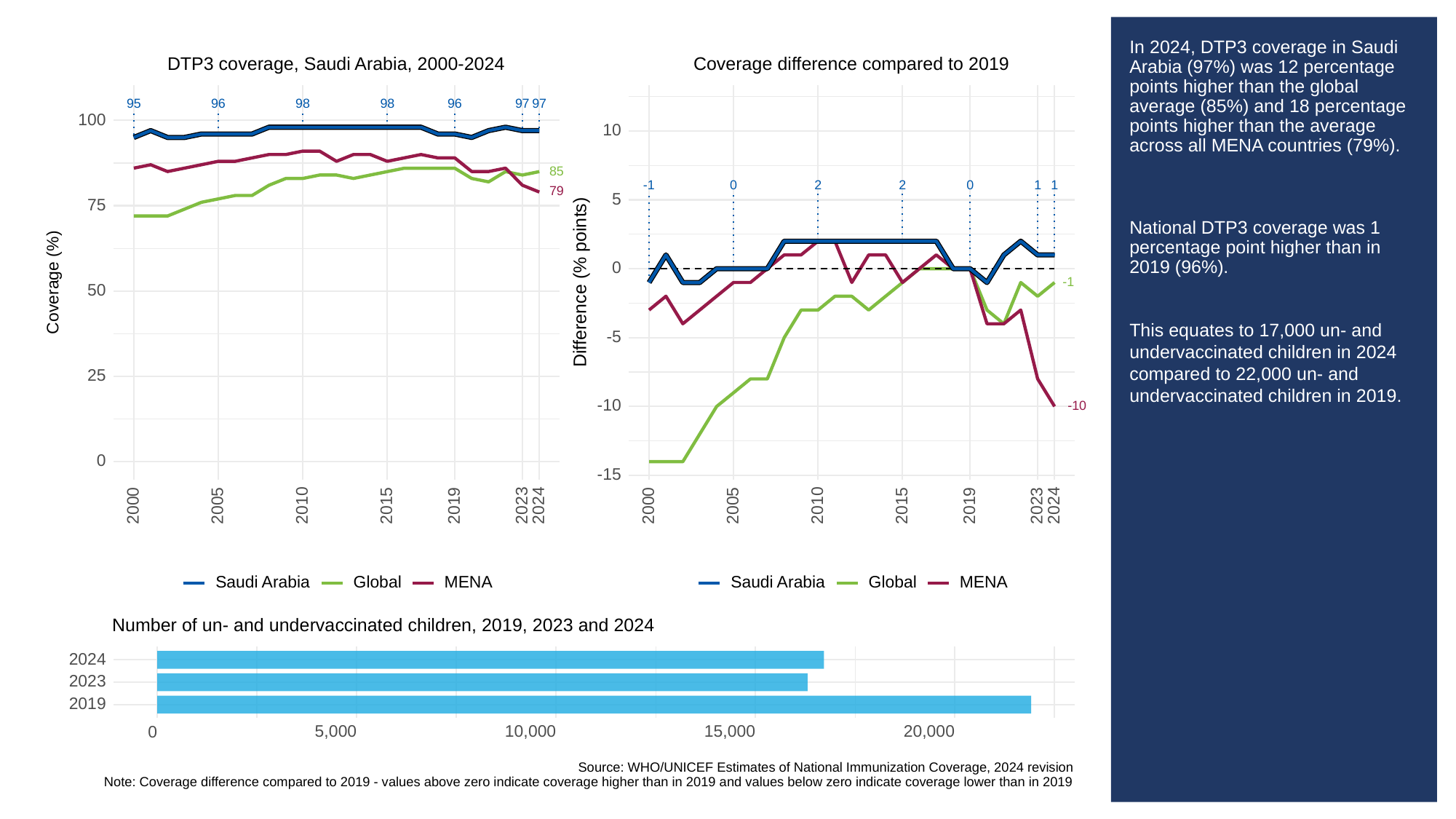

# In 2024, DTP3 coverage in Saudi Arabia (97%) was 12 percentage points higher than the global average (85%) and 18 percentage points higher than the average across all MENA countries (79%).

National DTP3 coverage was 1 percentage point higher than in 2019 (96%).

This equates to 17,000 un- and undervaccinated children in 2024 compared to 22,000 un- and undervaccinated children in 2019.

DTP3 coverage, Saudi Arabia, 2000-2024
Coverage difference compared to 2019

95
96
98
98
96
97
97

100

10

85

0
0
-1
2
2
1
1
79

5
75

0

Difference (% points)
Coverage (%)
-1
50

-5

25

-10
-10

0

-15

2023
2023
2000
2005
2010
2015
2019
2024
2000
2005
2010
2015
2019
2024
Saudi Arabia
Global
Saudi Arabia
Global
MENA
MENA

Number of un- and undervaccinated children, 2019, 2023 and 2024

2024

2023

2019

5,000
10,000
15,000
20,000
0
Source: WHO/UNICEF Estimates of National Immunization Coverage, 2024 revision
Note: Coverage difference compared to 2019 - values above zero indicate coverage higher than in 2019 and values below zero indicate coverage lower than in 2019